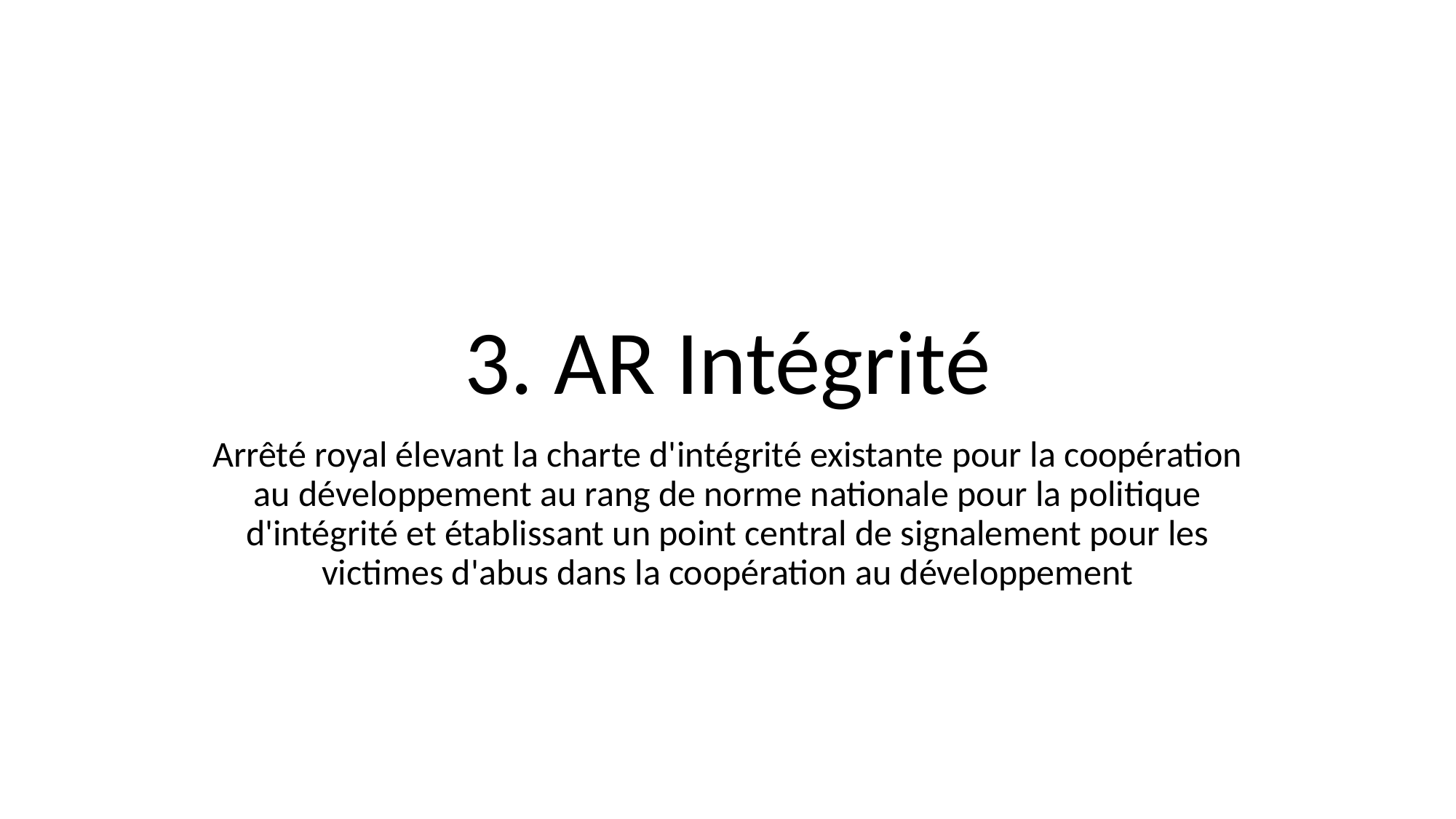

# 3. AR Intégrité
Arrêté royal élevant la charte d'intégrité existante pour la coopération au développement au rang de norme nationale pour la politique d'intégrité et établissant un point central de signalement pour les victimes d'abus dans la coopération au développement